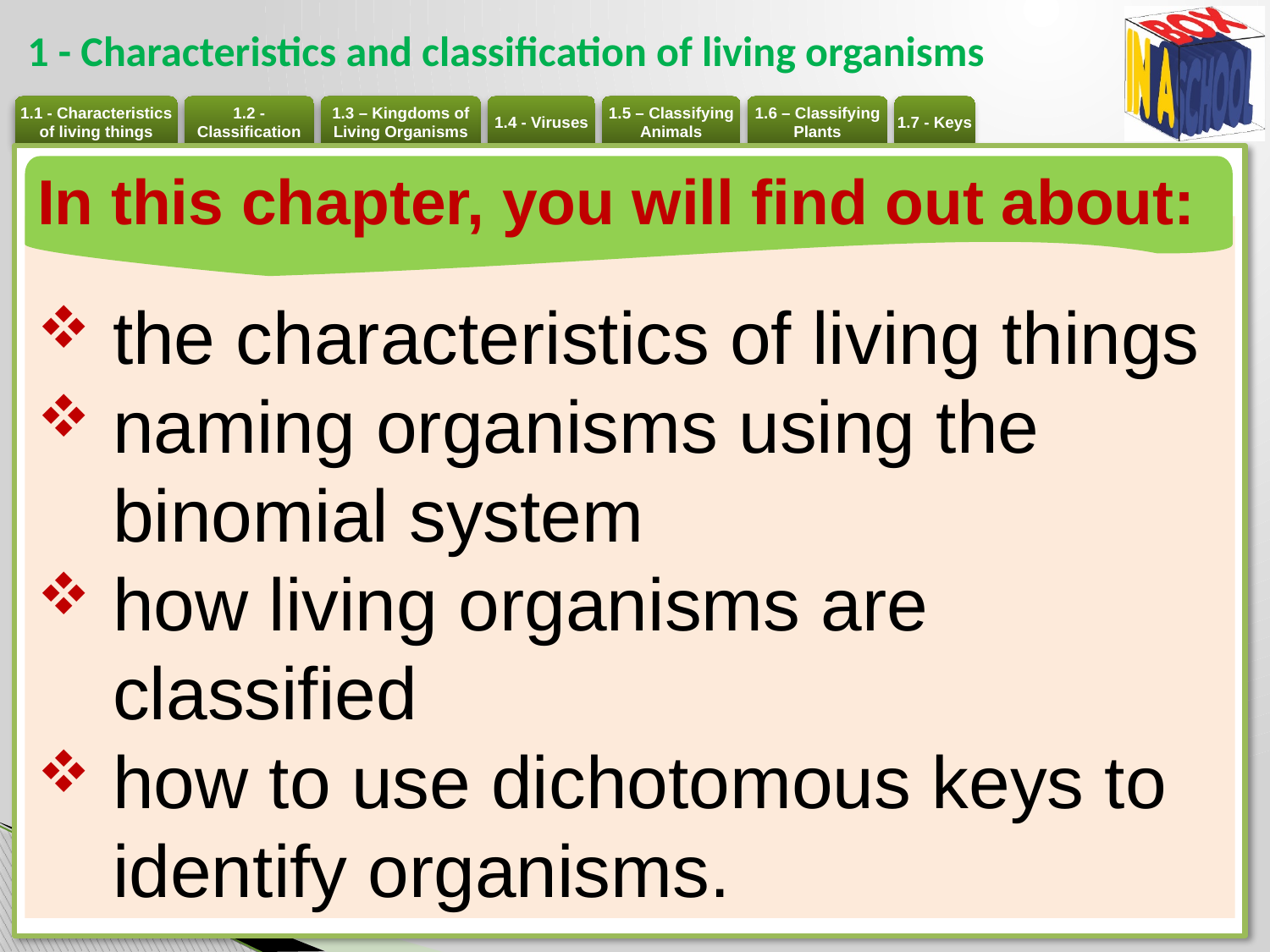

# 1 - Characteristics and classification of living organisms
In this chapter, you will find out about:

the characteristics of living things
naming organisms using the binomial system
how living organisms are classified
how to use dichotomous keys to identify organisms.